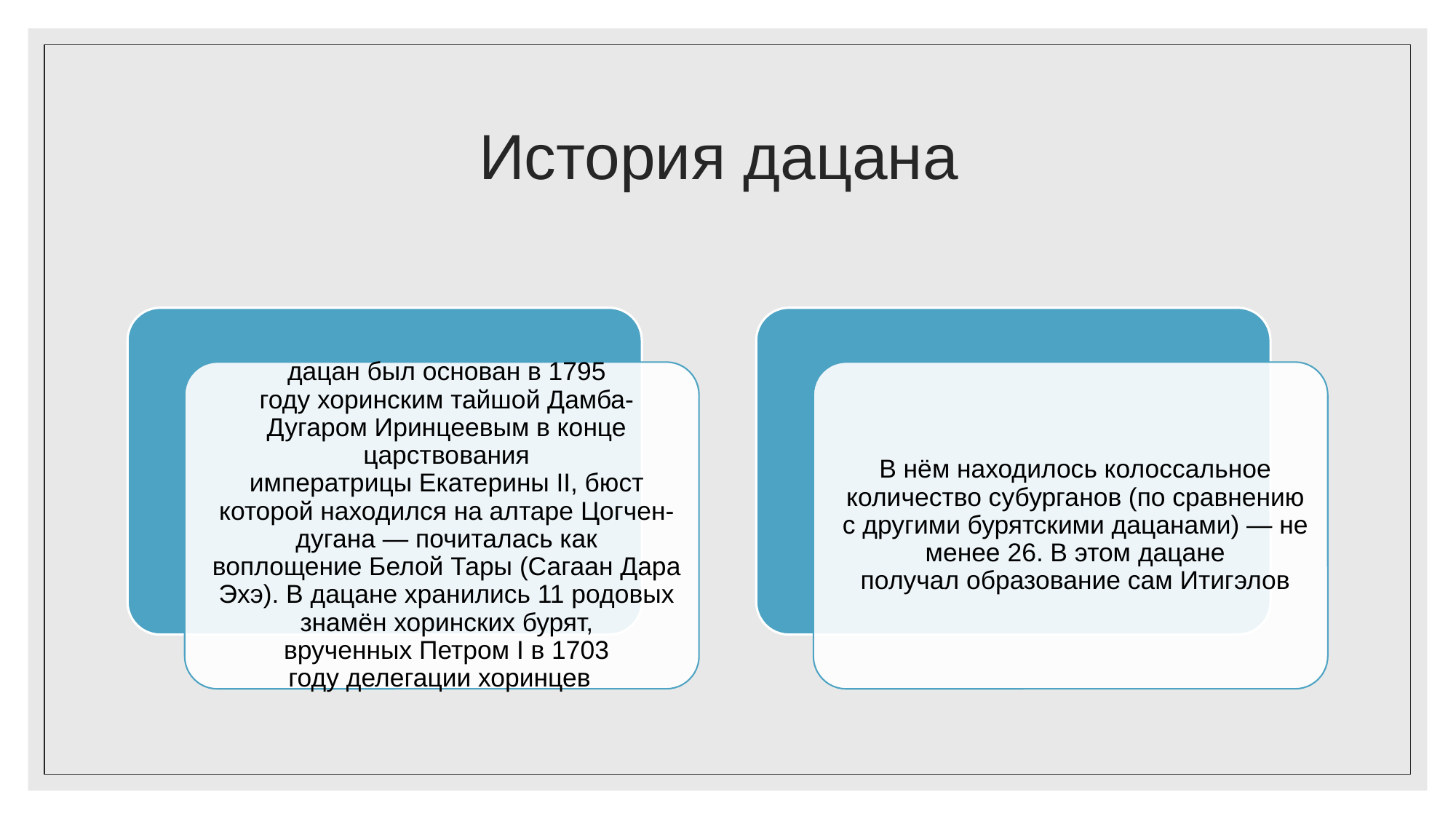

# История дацана

дацан был основан в 1795 году хоринским тайшой Дамба-Дугаром Иринцеевым в конце царствования императрицы Екатерины II, бюст которой находился на алтаре Цогчен-дугана — почиталась как воплощение Белой Тары (Сагаан Дара Эхэ). В дацане хранились 11 родовых знамён хоринских бурят, врученных Петром I в 1703 году делегации хоринцев

В нём находилось колоссальное количество субурганов (по сравнению с другими бурятскими дацанами) — не менее 26. В этом дацане получал образование сам Итигэлов